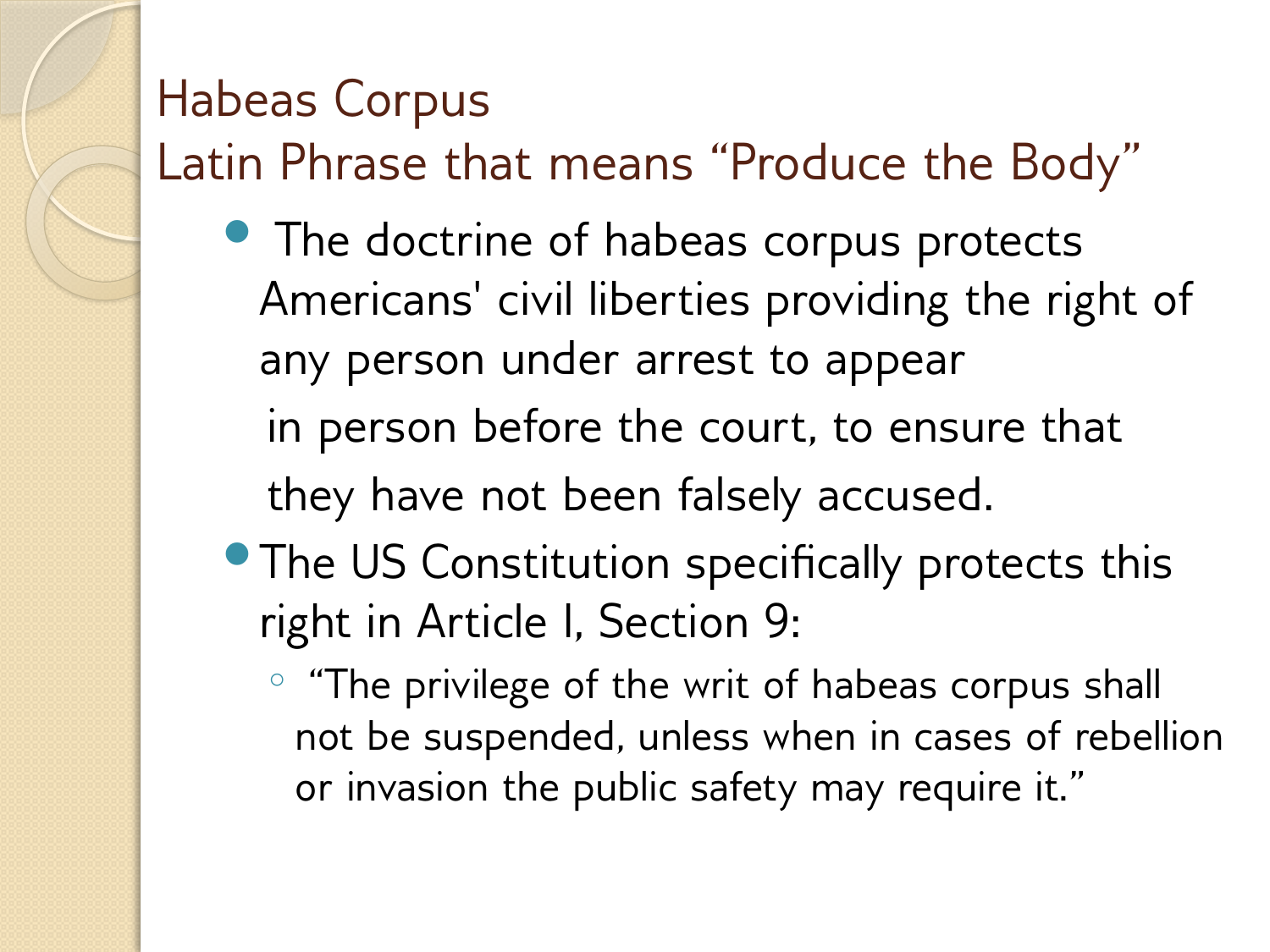

# Habeas Corpus Latin Phrase that means “Produce the Body”
 The doctrine of habeas corpus protects Americans' civil liberties providing the right of any person under arrest to appear
   in person before the court, to ensure that
   they have not been falsely accused.
The US Constitution specifically protects this right in Article I, Section 9:
 “The privilege of the writ of habeas corpus shall not be suspended, unless when in cases of rebellion or invasion the public safety may require it.”